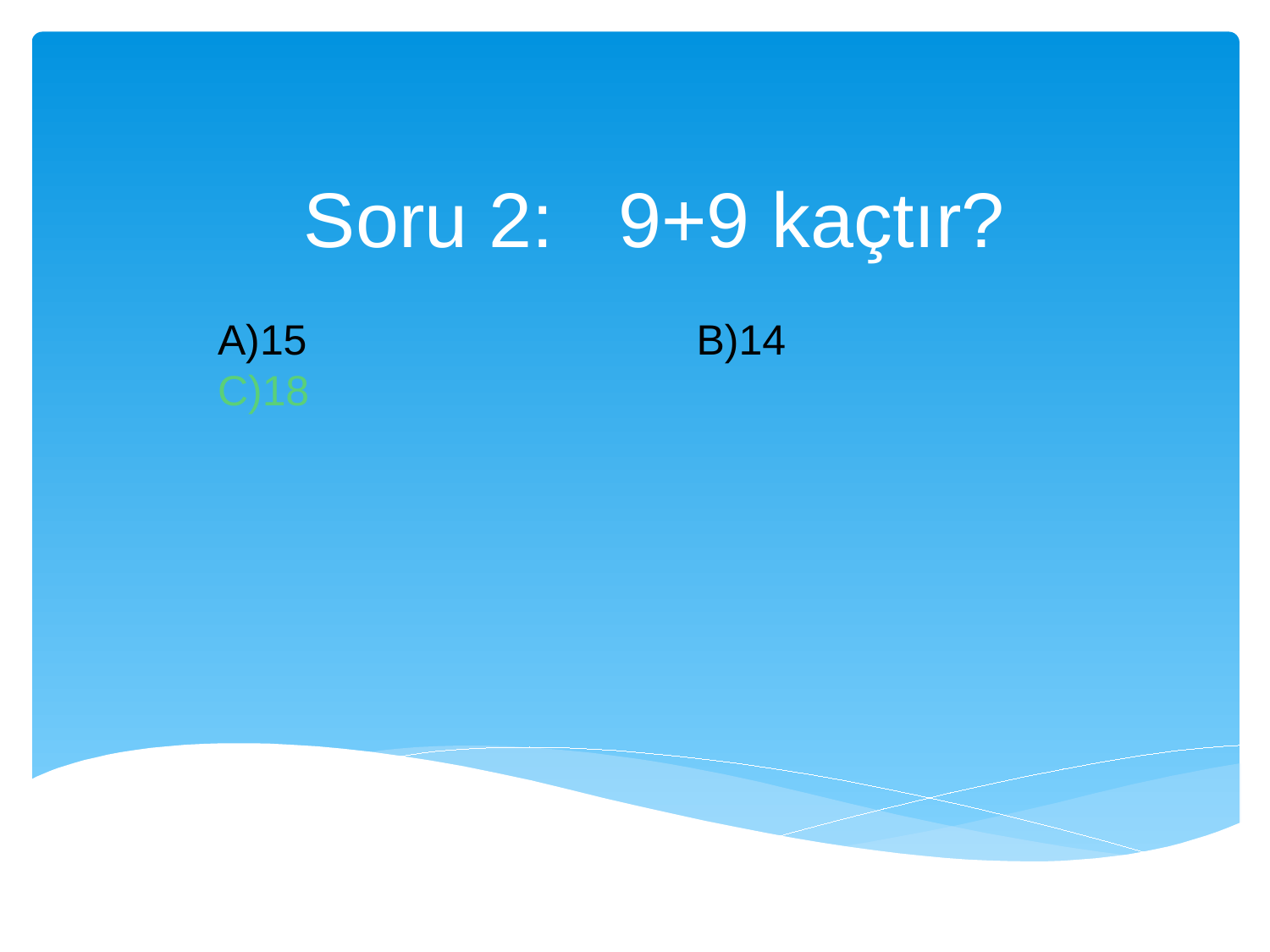

# Soru 2:   9+9 kaçtır?
A)15                                 B)14                         C)18